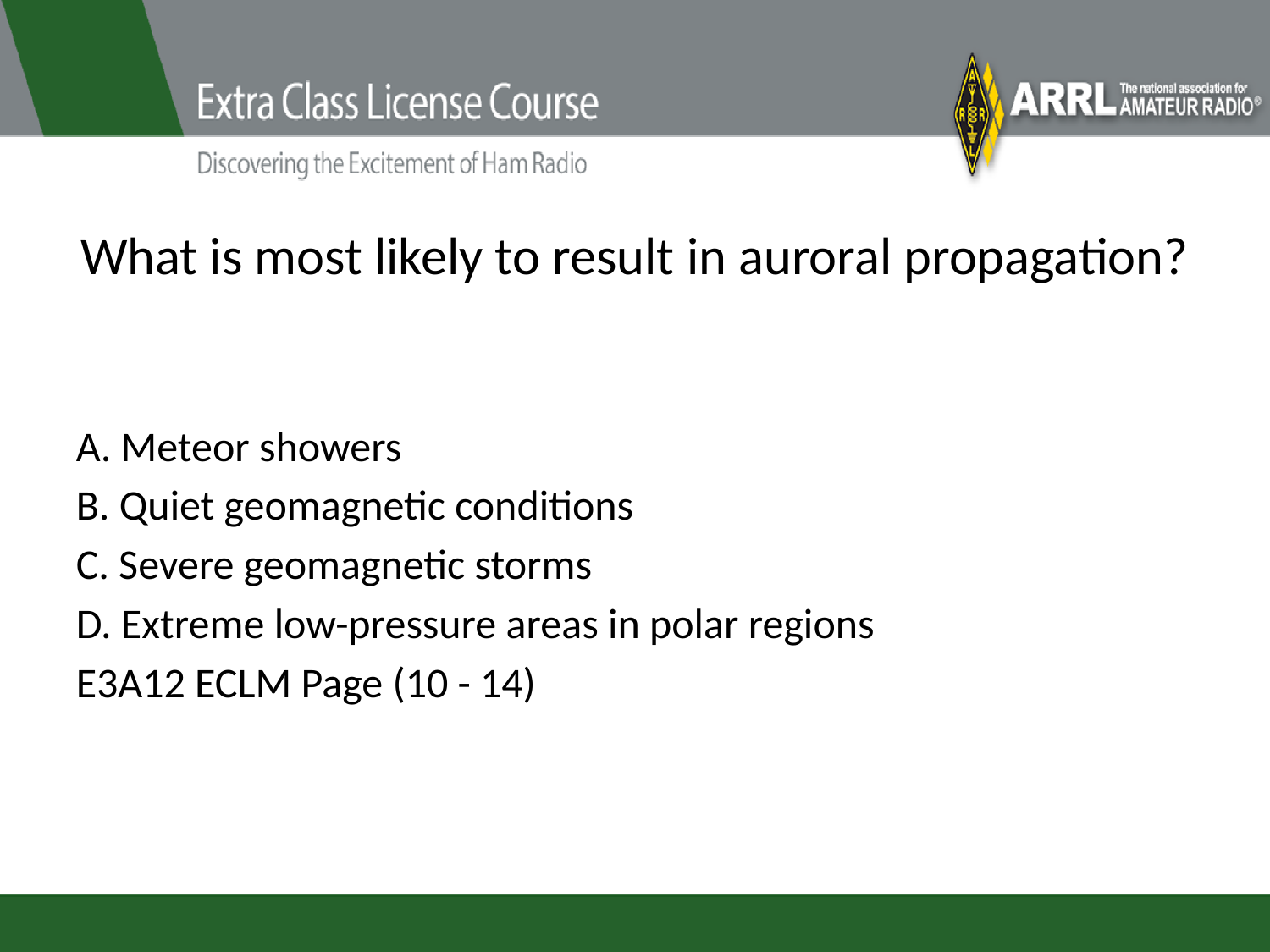

# What is most likely to result in auroral propagation?
A. Meteor showers
B. Quiet geomagnetic conditions
C. Severe geomagnetic storms
D. Extreme low-pressure areas in polar regions
E3A12 ECLM Page (10 - 14)